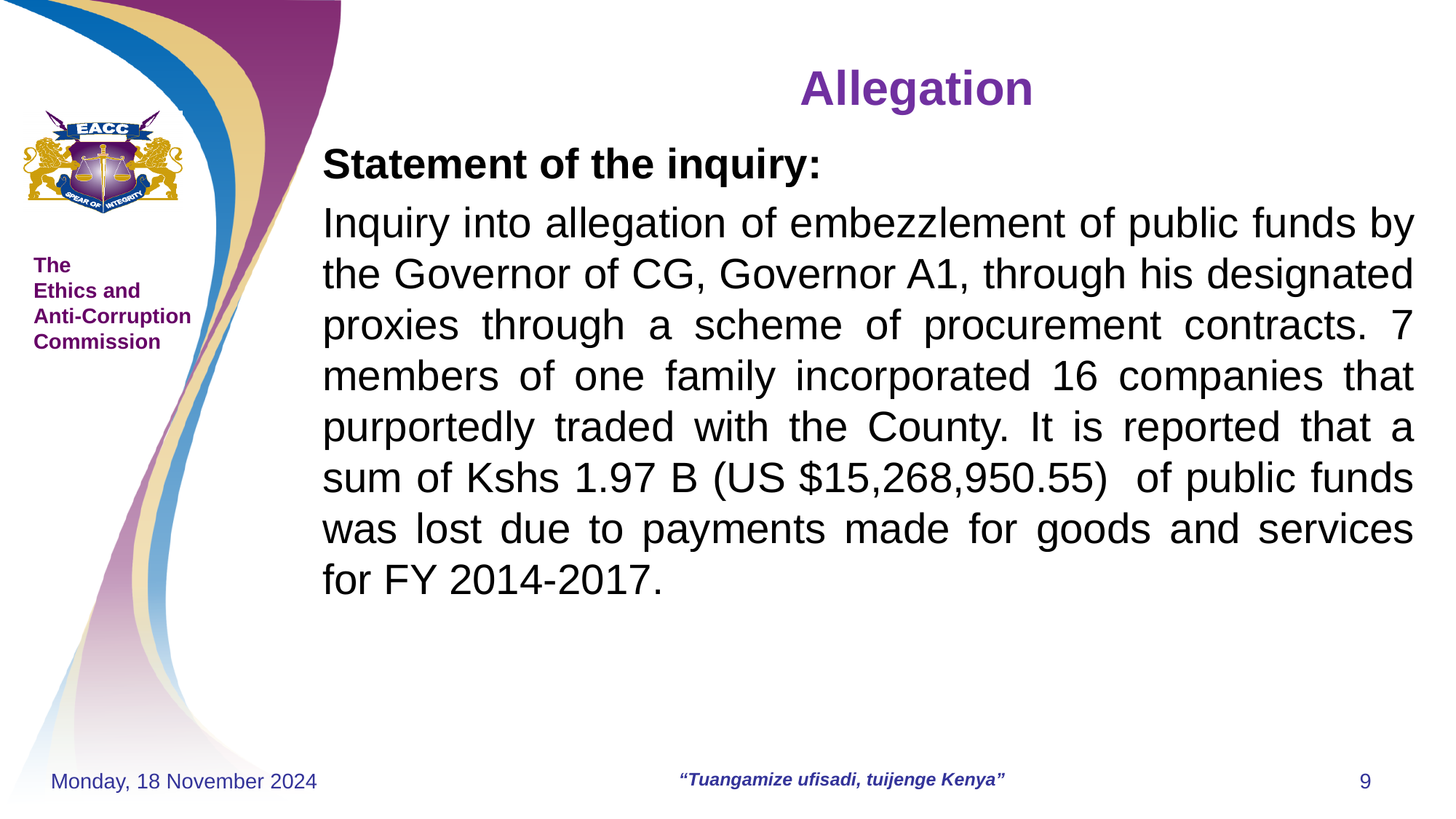

# Allegation
Statement of the inquiry:
Inquiry into allegation of embezzlement of public funds by the Governor of CG, Governor A1, through his designated proxies through a scheme of procurement contracts. 7 members of one family incorporated 16 companies that purportedly traded with the County. It is reported that a sum of Kshs 1.97 B (US $15,268,950.55)  of public funds was lost due to payments made for goods and services for FY 2014-2017.

Monday, 18 November 2024
“Tuangamize ufisadi, tuijenge Kenya”
9